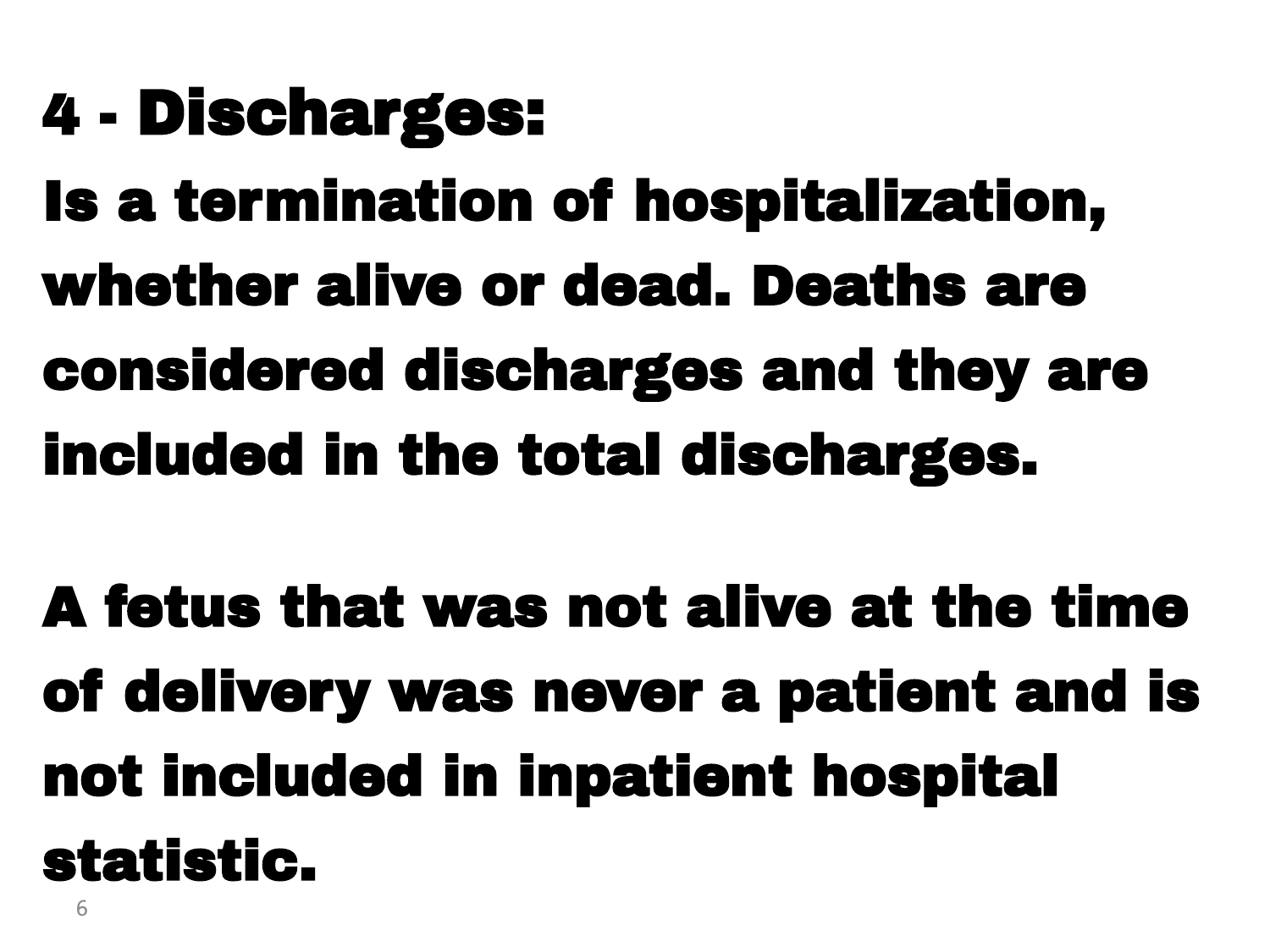

4 - Discharges:
Is a termination of hospitalization, whether alive or dead. Deaths are considered discharges and they are included in the total discharges.

A fetus that was not alive at the time of delivery was never a patient and is not included in inpatient hospital statistic.
6